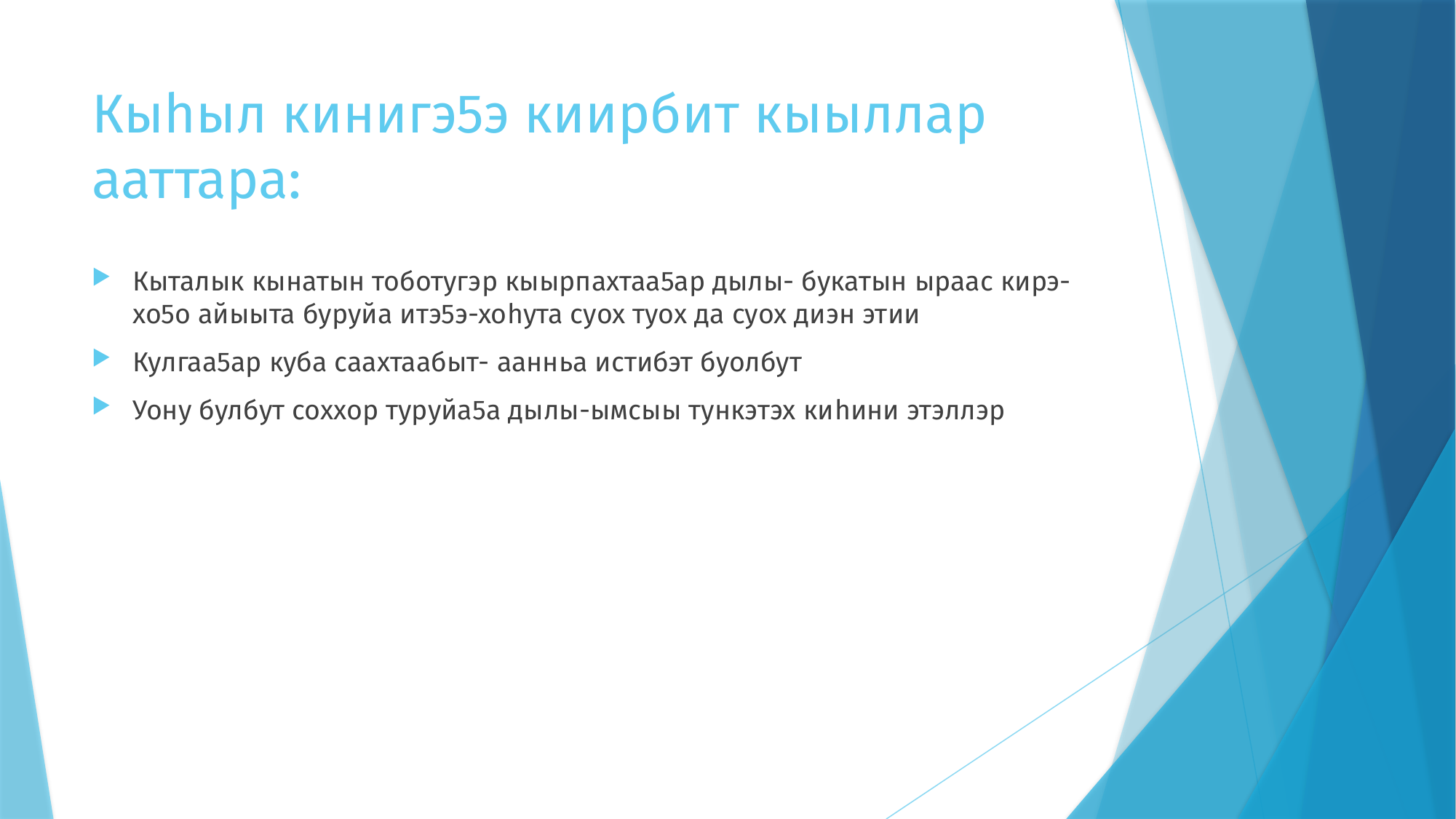

# Кыhыл кинигэ5э киирбит кыыллар ааттара:
Кыталык кынатын тоботугэр кыырпахтаа5ар дылы- букатын ыраас кирэ-хо5о айыыта буруйа итэ5э-хоhута суох туох да суох диэн этии
Кулгаа5ар куба саахтаабыт- аанньа истибэт буолбут
Уону булбут соххор туруйа5а дылы-ымсыы тункэтэх киhини этэллэр